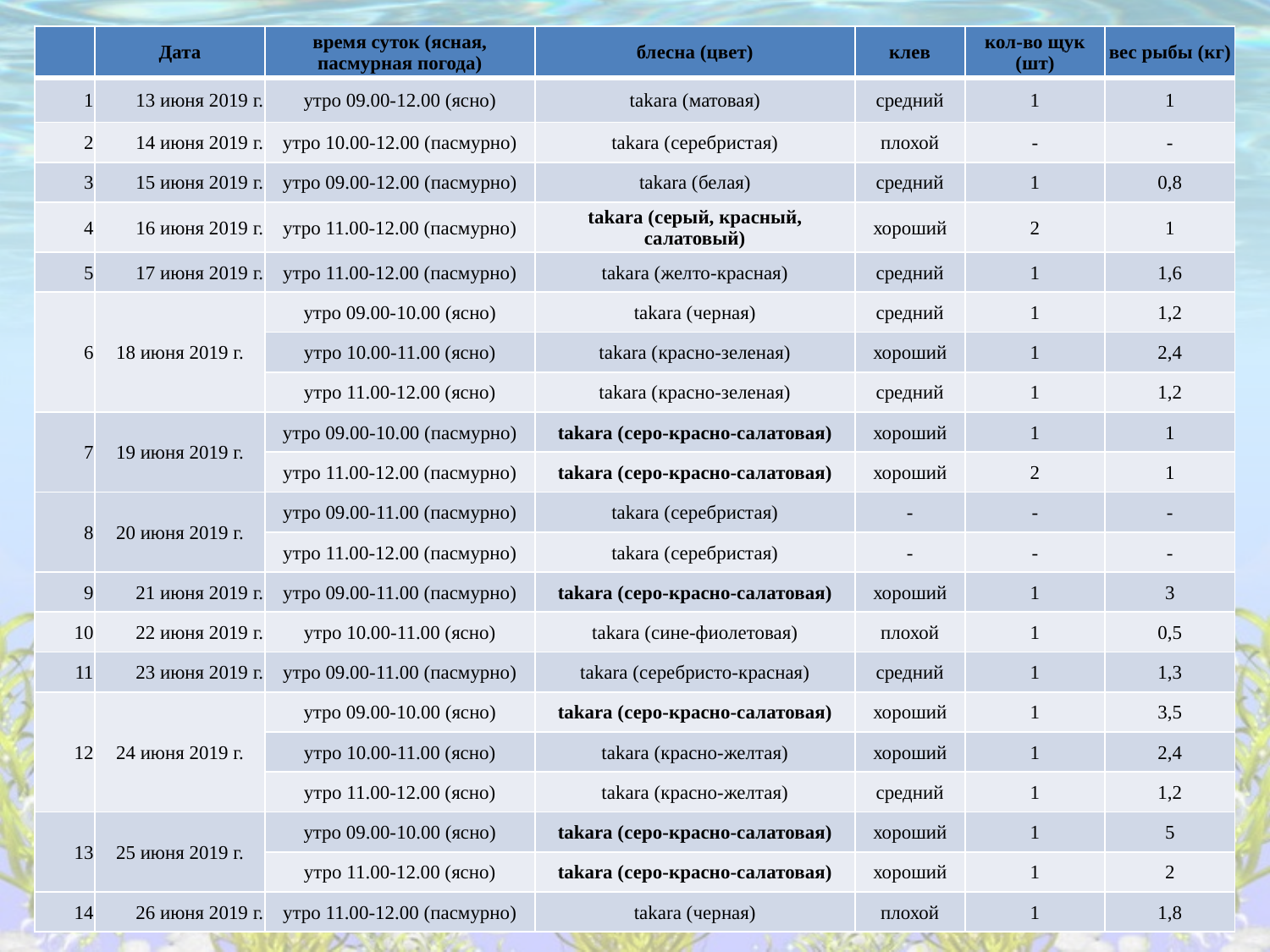

|  | Дата | время суток (ясная, пасмурная погода) | блесна (цвет) | клев | кол-во щук (шт) | вес рыбы (кг) |
| --- | --- | --- | --- | --- | --- | --- |
| 1 | 13 июня 2019 г. | утро 09.00-12.00 (ясно) | takara (матовая) | средний | 1 | 1 |
| 2 | 14 июня 2019 г. | утро 10.00-12.00 (пасмурно) | takara (серебристая) | плохой | - | - |
| 3 | 15 июня 2019 г. | утро 09.00-12.00 (пасмурно) | takara (белая) | средний | 1 | 0,8 |
| 4 | 16 июня 2019 г. | утро 11.00-12.00 (пасмурно) | takara (серый, красный, салатовый) | хороший | 2 | 1 |
| 5 | 17 июня 2019 г. | утро 11.00-12.00 (пасмурно) | takara (желто-красная) | средний | 1 | 1,6 |
| 6 | 18 июня 2019 г. | утро 09.00-10.00 (ясно) | takara (черная) | средний | 1 | 1,2 |
|  |  | утро 10.00-11.00 (ясно) | takara (красно-зеленая) | хороший | 1 | 2,4 |
|  |  | утро 11.00-12.00 (ясно) | takara (красно-зеленая) | средний | 1 | 1,2 |
| 7 | 19 июня 2019 г. | утро 09.00-10.00 (пасмурно) | takara (серо-красно-салатовая) | хороший | 1 | 1 |
|  |  | утро 11.00-12.00 (пасмурно) | takara (серо-красно-салатовая) | хороший | 2 | 1 |
| 8 | 20 июня 2019 г. | утро 09.00-11.00 (пасмурно) | takara (серебристая) | - | - | - |
|  |  | утро 11.00-12.00 (пасмурно) | takara (серебристая) | - | - | - |
| 9 | 21 июня 2019 г. | утро 09.00-11.00 (пасмурно) | takara (серо-красно-салатовая) | хороший | 1 | 3 |
| 10 | 22 июня 2019 г. | утро 10.00-11.00 (ясно) | takara (сине-фиолетовая) | плохой | 1 | 0,5 |
| 11 | 23 июня 2019 г. | утро 09.00-11.00 (пасмурно) | takara (серебристо-красная) | средний | 1 | 1,3 |
| 12 | 24 июня 2019 г. | утро 09.00-10.00 (ясно) | takara (серо-красно-салатовая) | хороший | 1 | 3,5 |
|  |  | утро 10.00-11.00 (ясно) | takara (красно-желтая) | хороший | 1 | 2,4 |
|  |  | утро 11.00-12.00 (ясно) | takara (красно-желтая) | средний | 1 | 1,2 |
| 13 | 25 июня 2019 г. | утро 09.00-10.00 (ясно) | takara (серо-красно-салатовая) | хороший | 1 | 5 |
|  |  | утро 11.00-12.00 (ясно) | takara (серо-красно-салатовая) | хороший | 1 | 2 |
| 14 | 26 июня 2019 г. | утро 11.00-12.00 (пасмурно) | takara (черная) | плохой | 1 | 1,8 |
#